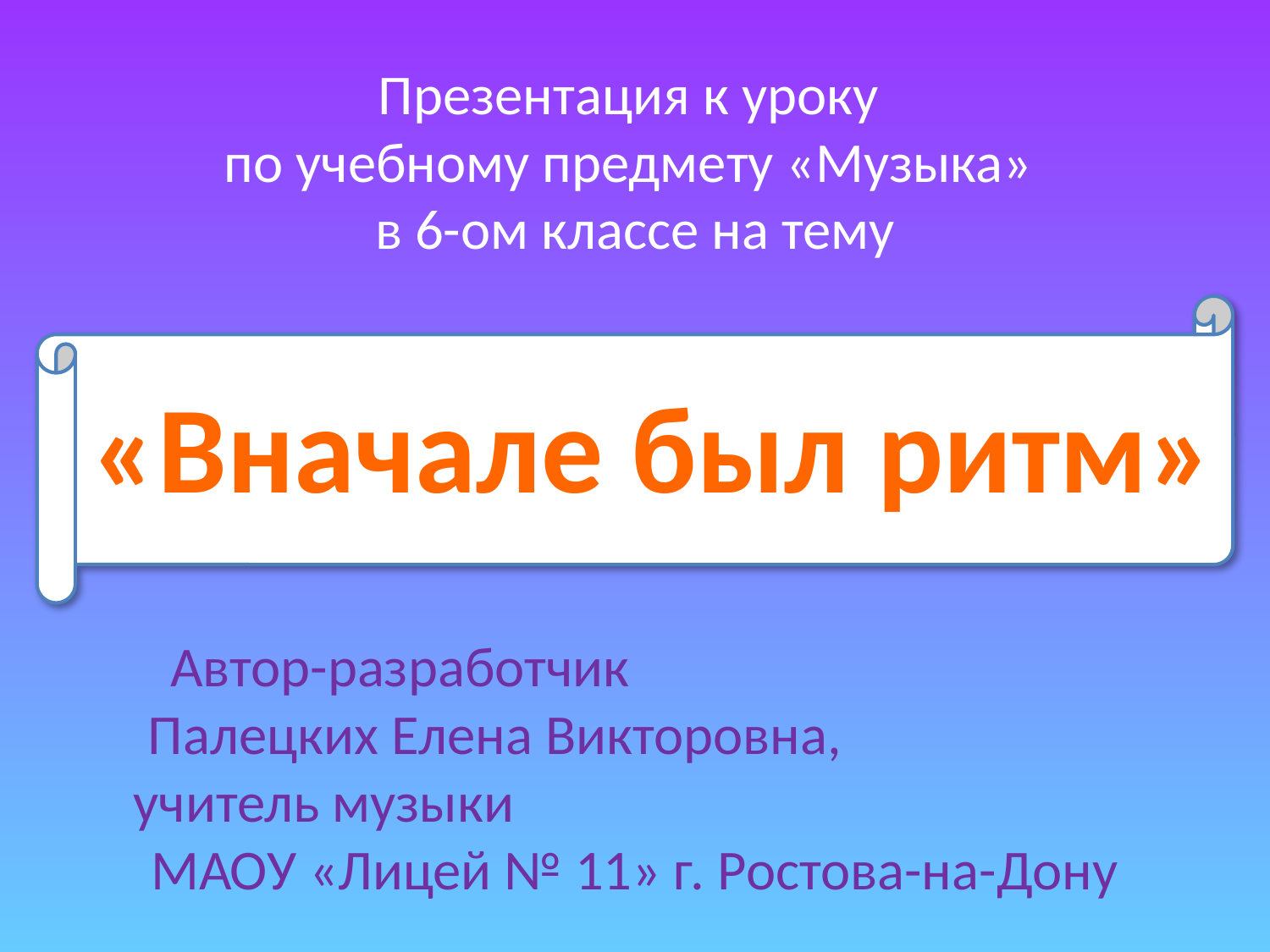

Презентация к уроку
по учебному предмету «Музыка»
в 6-ом классе на тему

«Вначале был ритм»
Автор-разработчик                                      Палецких Елена Викторовна,                       учитель музыки                                                  МАОУ «Лицей № 11» г. Ростова-на-Дону